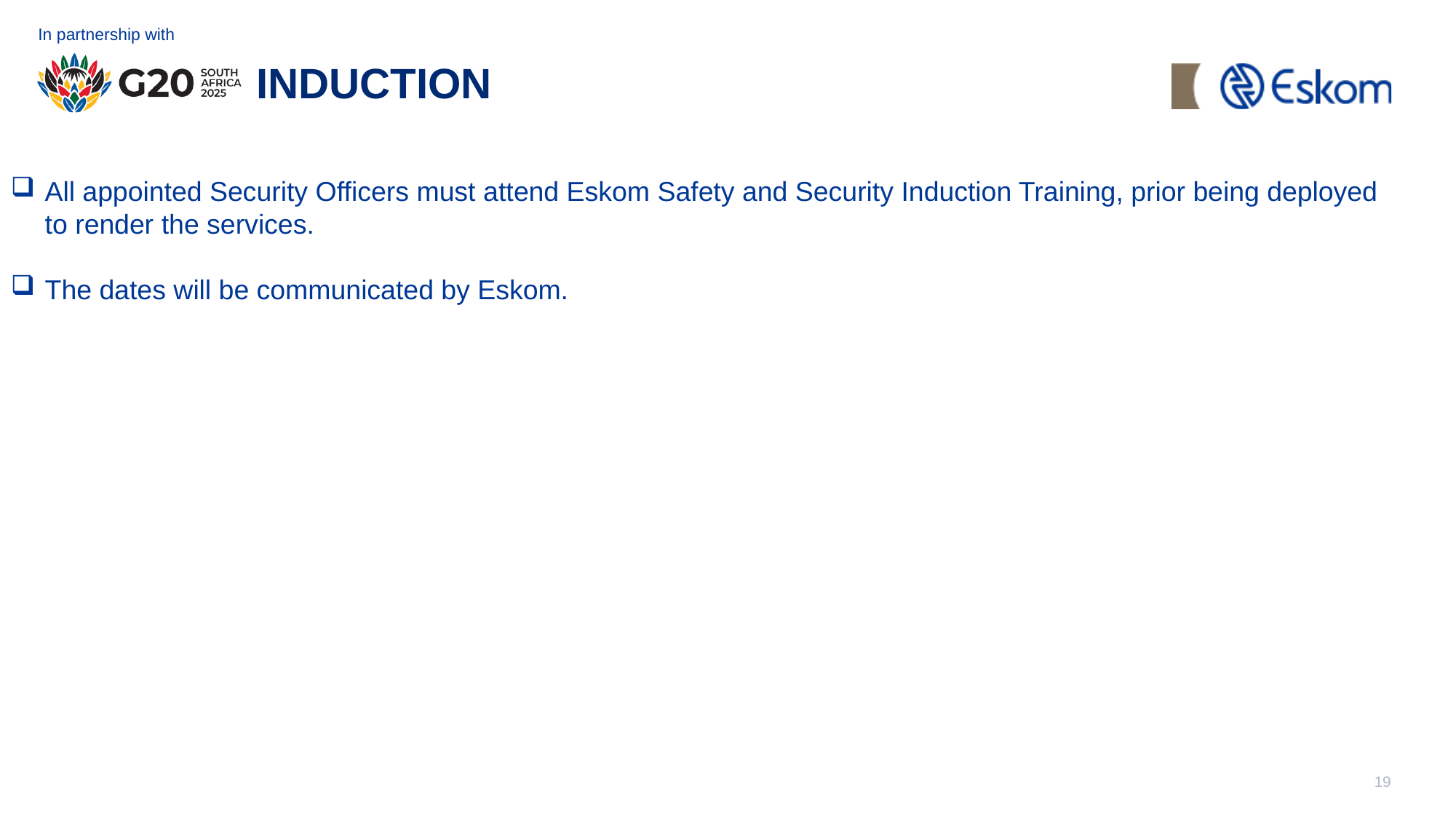

#
INDUCTION
All appointed Security Officers must attend Eskom Safety and Security Induction Training, prior being deployed to render the services.

The dates will be communicated by Eskom.

19